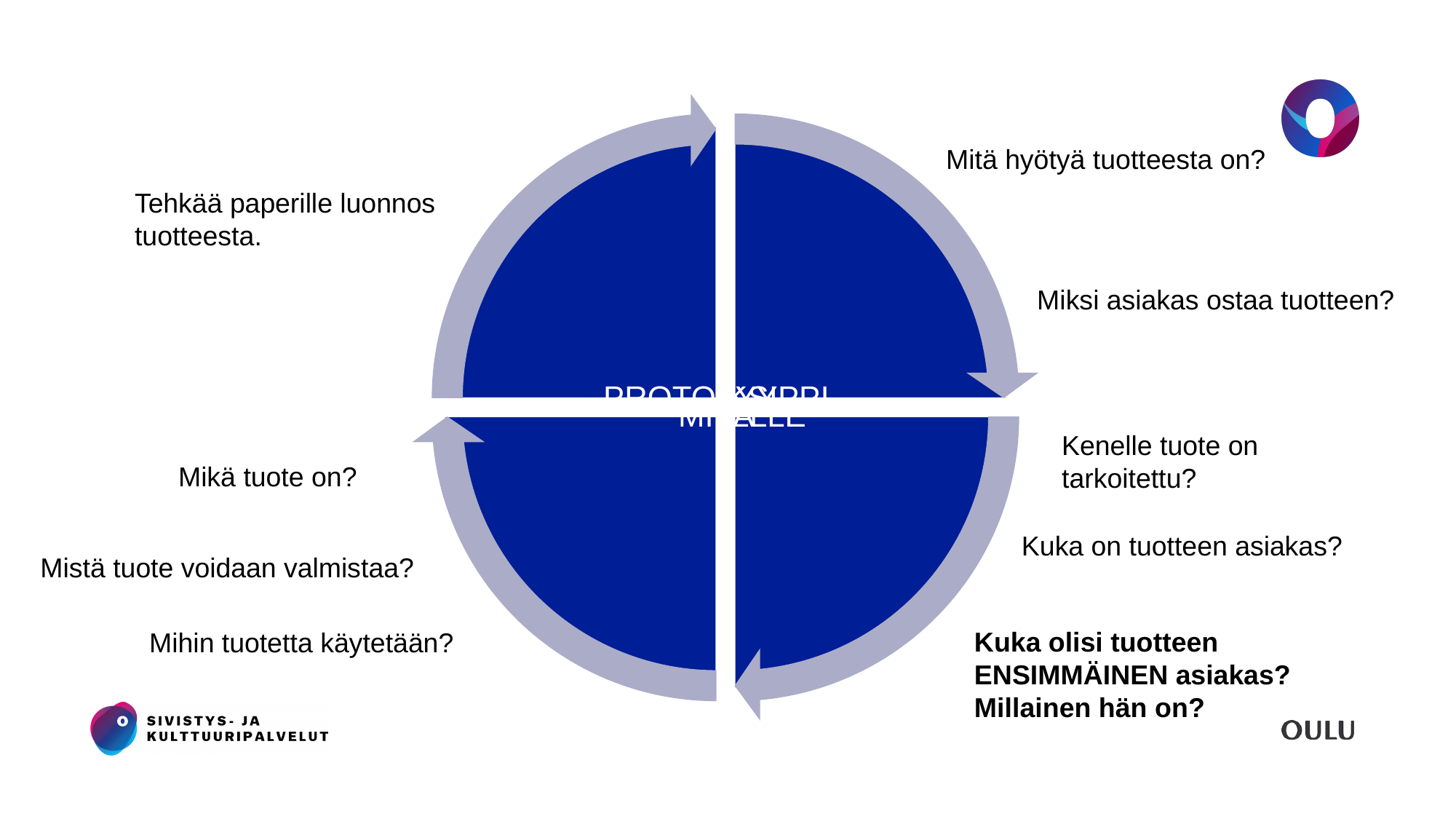

MIKSI
KENELLE
MITÄ
PROTOTYYPPI
Mitä hyötyä tuotteesta on?
Tehkää paperille luonnos tuotteesta.
Miksi asiakas ostaa tuotteen?
Kenelle tuote on tarkoitettu?
Mikä tuote on?
Kuka on tuotteen asiakas?
Mistä tuote voidaan valmistaa?
Kuka olisi tuotteen ENSIMMÄINEN asiakas? Millainen hän on?
Mihin tuotetta käytetään?